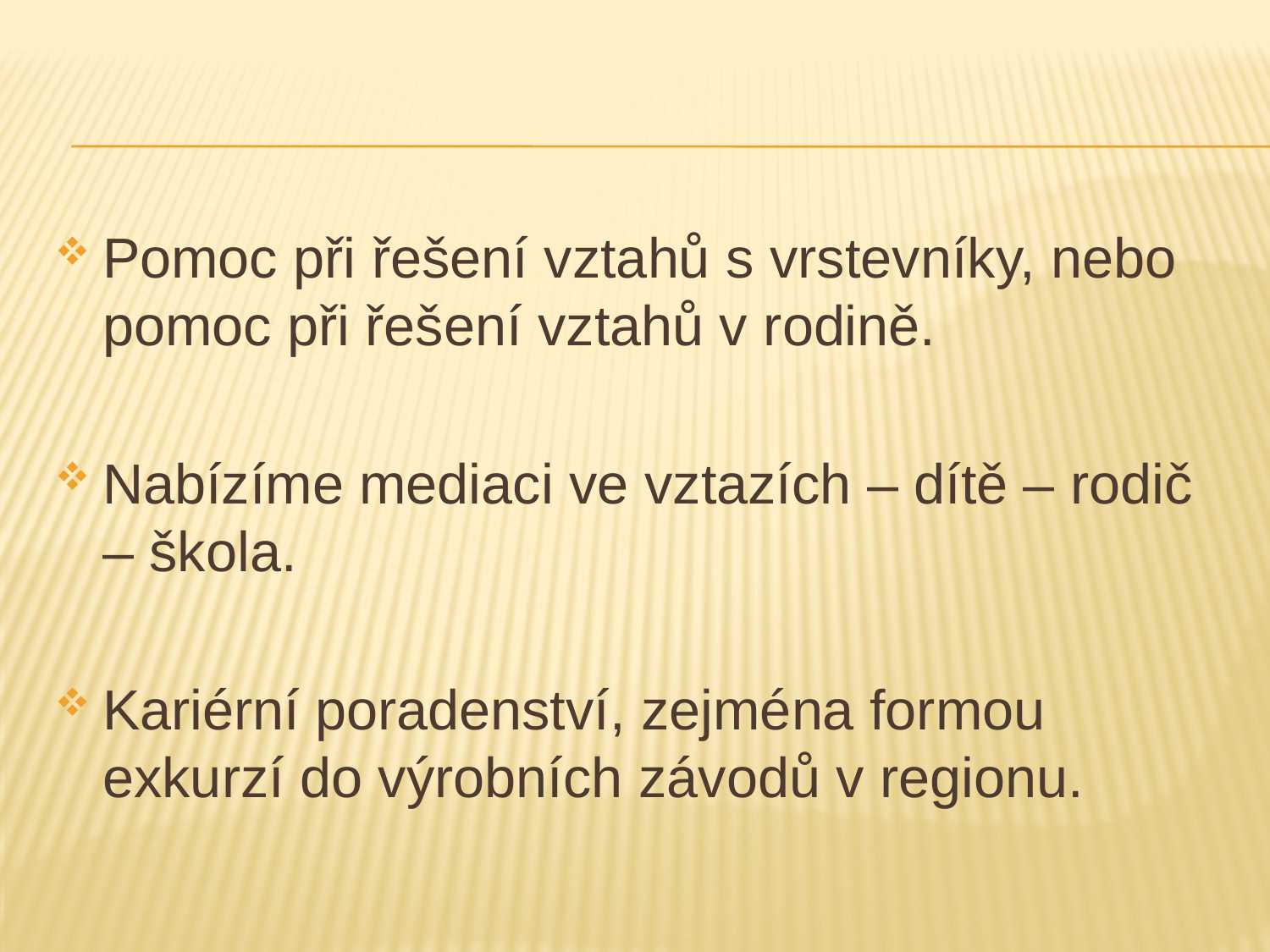

Pomoc při řešení vztahů s vrstevníky, nebo pomoc při řešení vztahů v rodině.

Nabízíme mediaci ve vztazích – dítě – rodič – škola.

Kariérní poradenství, zejména formou exkurzí do výrobních závodů v regionu.